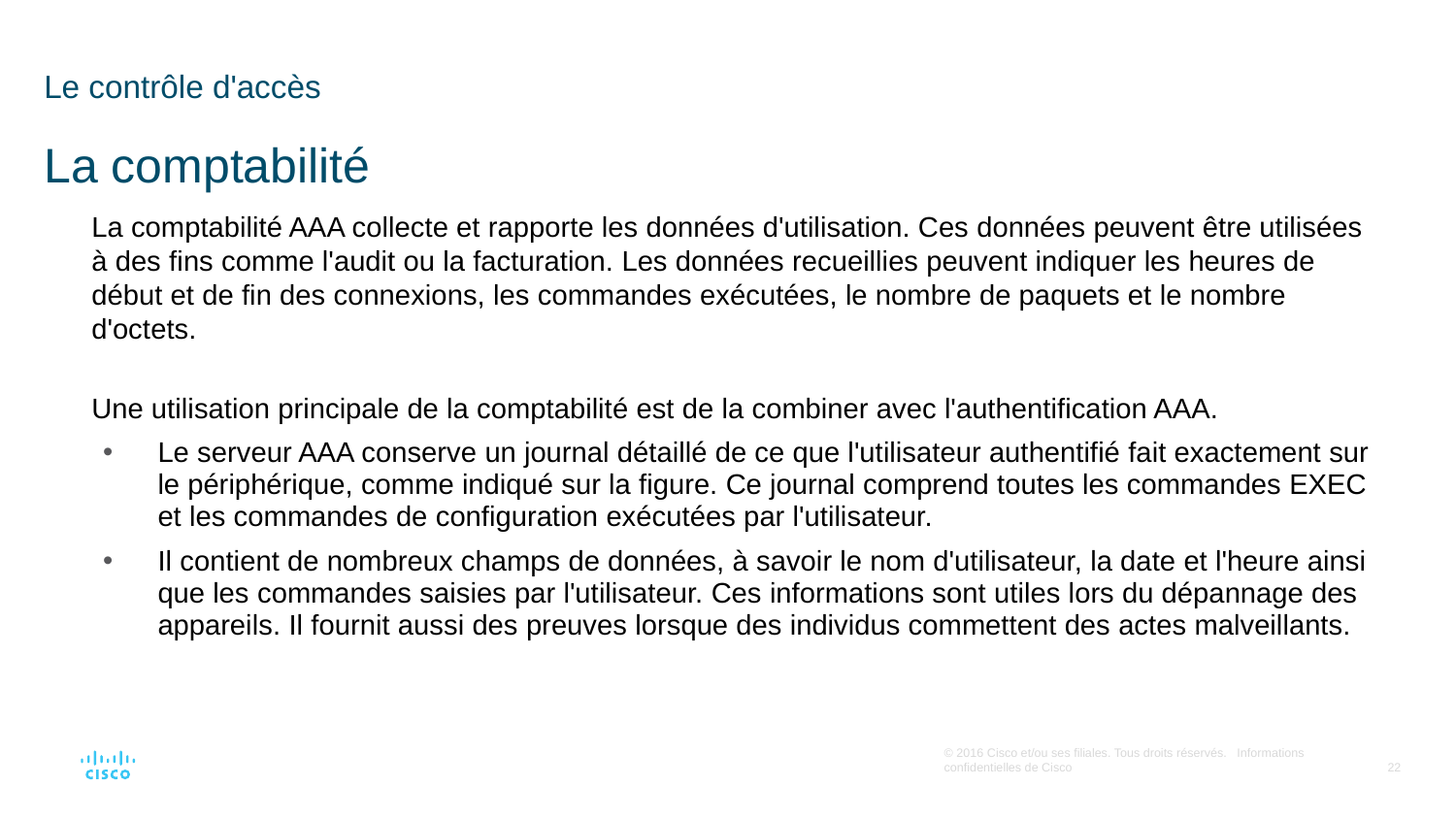

# Le contrôle d'accès La comptabilité
La comptabilité AAA collecte et rapporte les données d'utilisation. Ces données peuvent être utilisées à des fins comme l'audit ou la facturation. Les données recueillies peuvent indiquer les heures de début et de fin des connexions, les commandes exécutées, le nombre de paquets et le nombre d'octets.

Une utilisation principale de la comptabilité est de la combiner avec l'authentification AAA.
Le serveur AAA conserve un journal détaillé de ce que l'utilisateur authentifié fait exactement sur le périphérique, comme indiqué sur la figure. Ce journal comprend toutes les commandes EXEC et les commandes de configuration exécutées par l'utilisateur.
Il contient de nombreux champs de données, à savoir le nom d'utilisateur, la date et l'heure ainsi que les commandes saisies par l'utilisateur. Ces informations sont utiles lors du dépannage des appareils. Il fournit aussi des preuves lorsque des individus commettent des actes malveillants.